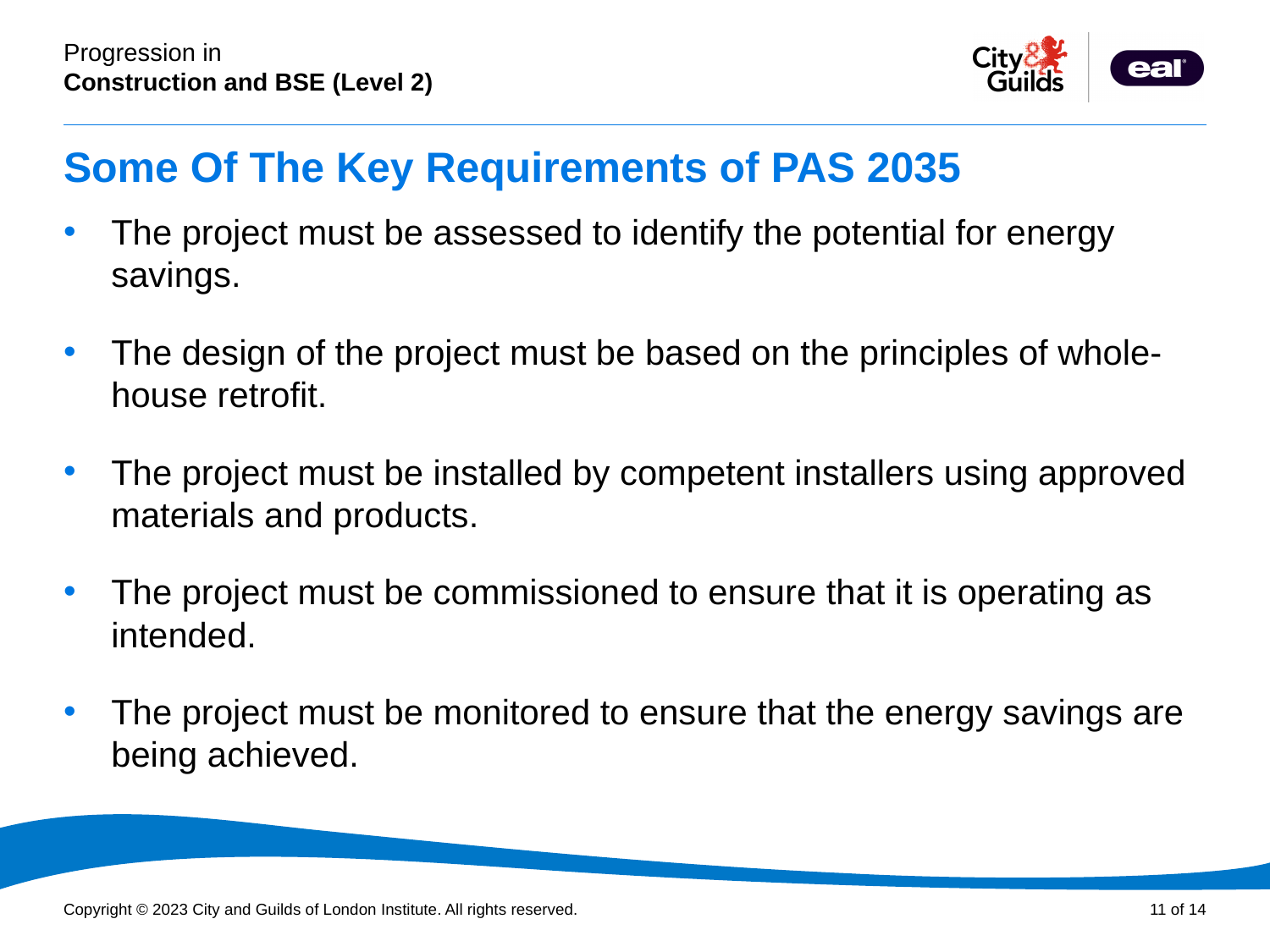

# Some Of The Key Requirements of PAS 2035
The project must be assessed to identify the potential for energy savings.
The design of the project must be based on the principles of whole-house retrofit.
The project must be installed by competent installers using approved materials and products.
The project must be commissioned to ensure that it is operating as intended.
The project must be monitored to ensure that the energy savings are being achieved.